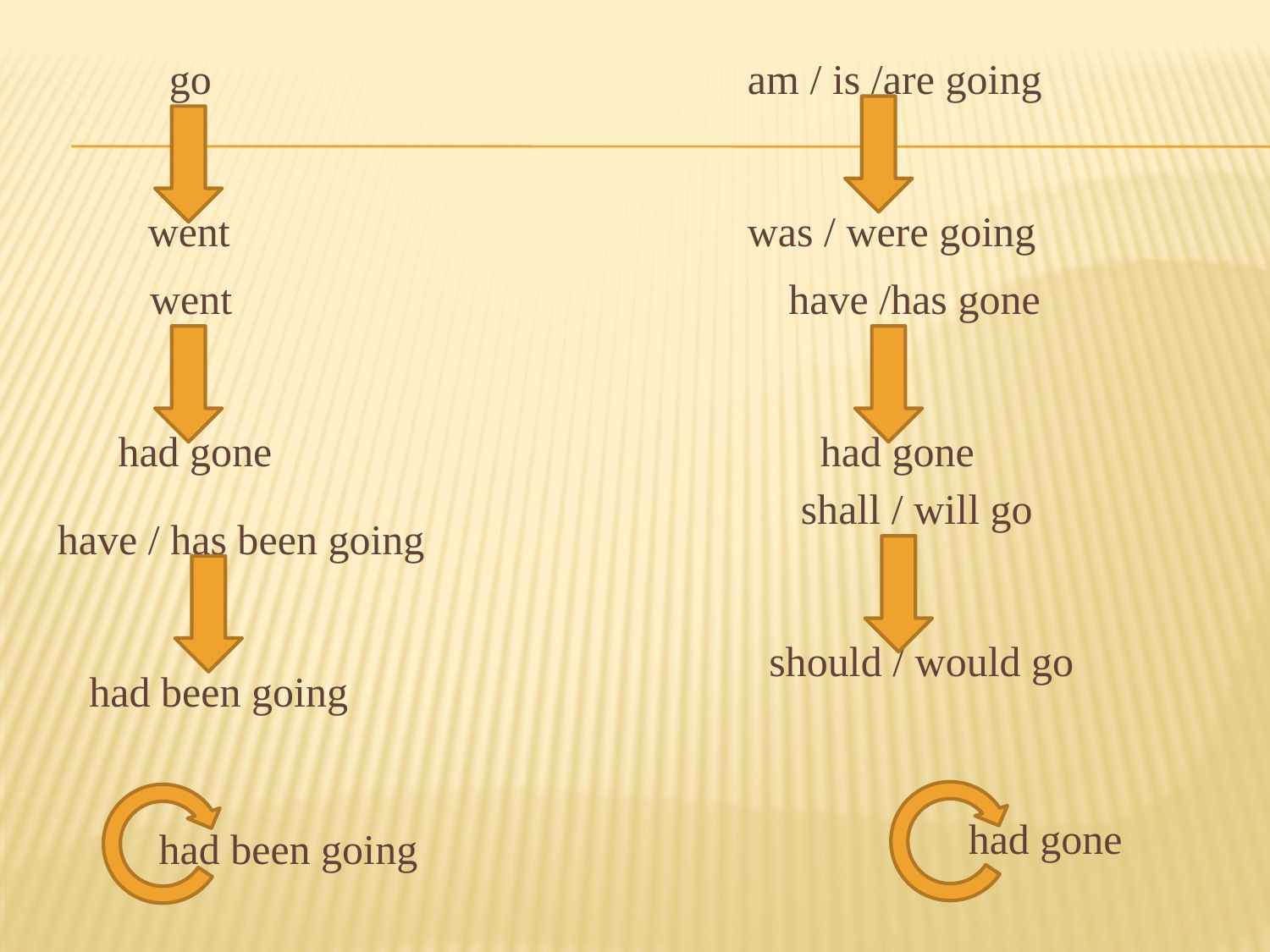

go

went
am / is /are going

was / were going
#

   went

had gone
have /has gone

   had gone

   shall / will go

should / would go
have / has been going

   had been going

had gone
had been going